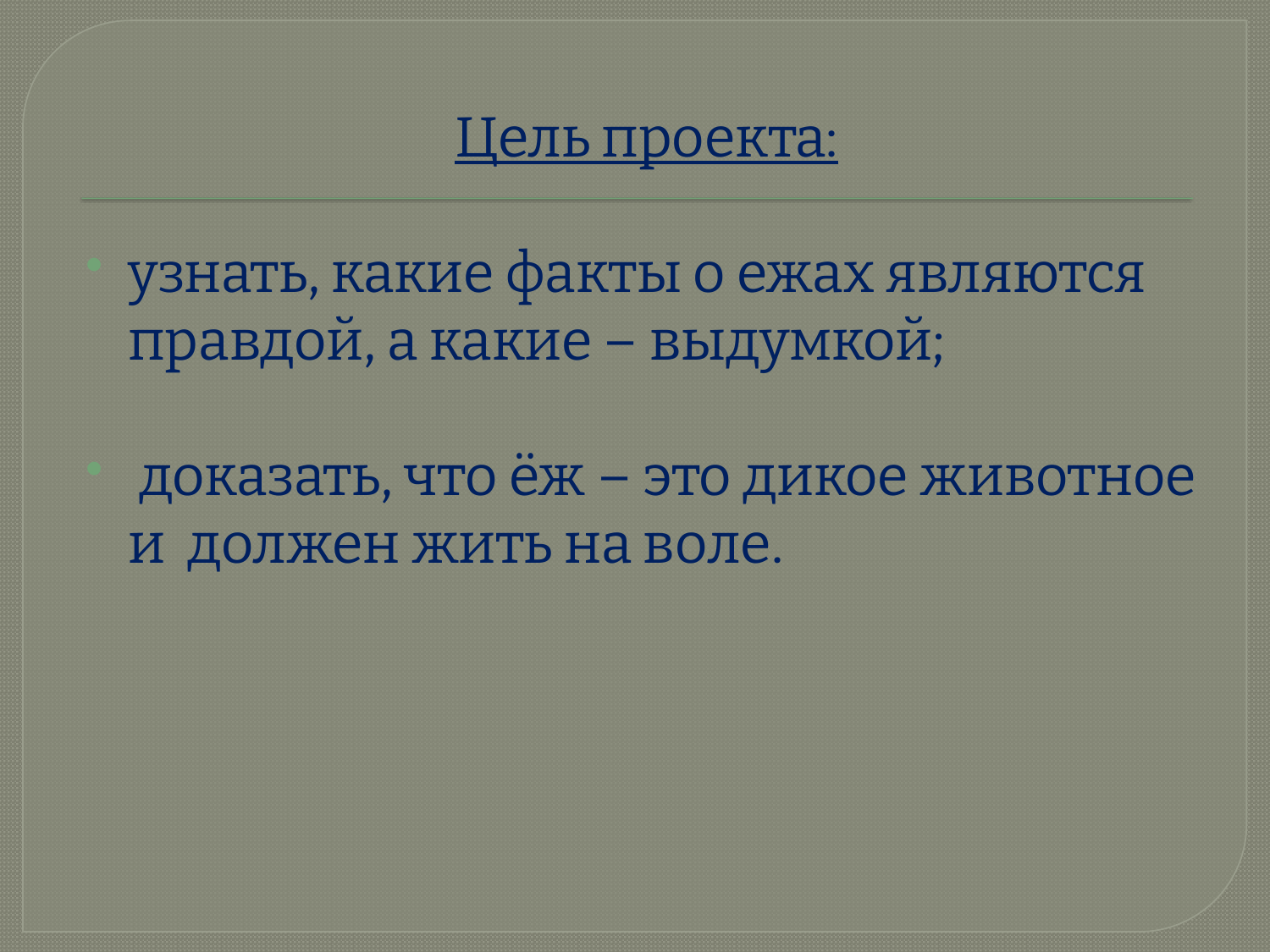

Цель проекта:

узнать, какие факты о ежах являются правдой, а какие – выдумкой;

 доказать, что ёж – это дикое животное и  должен жить на воле.